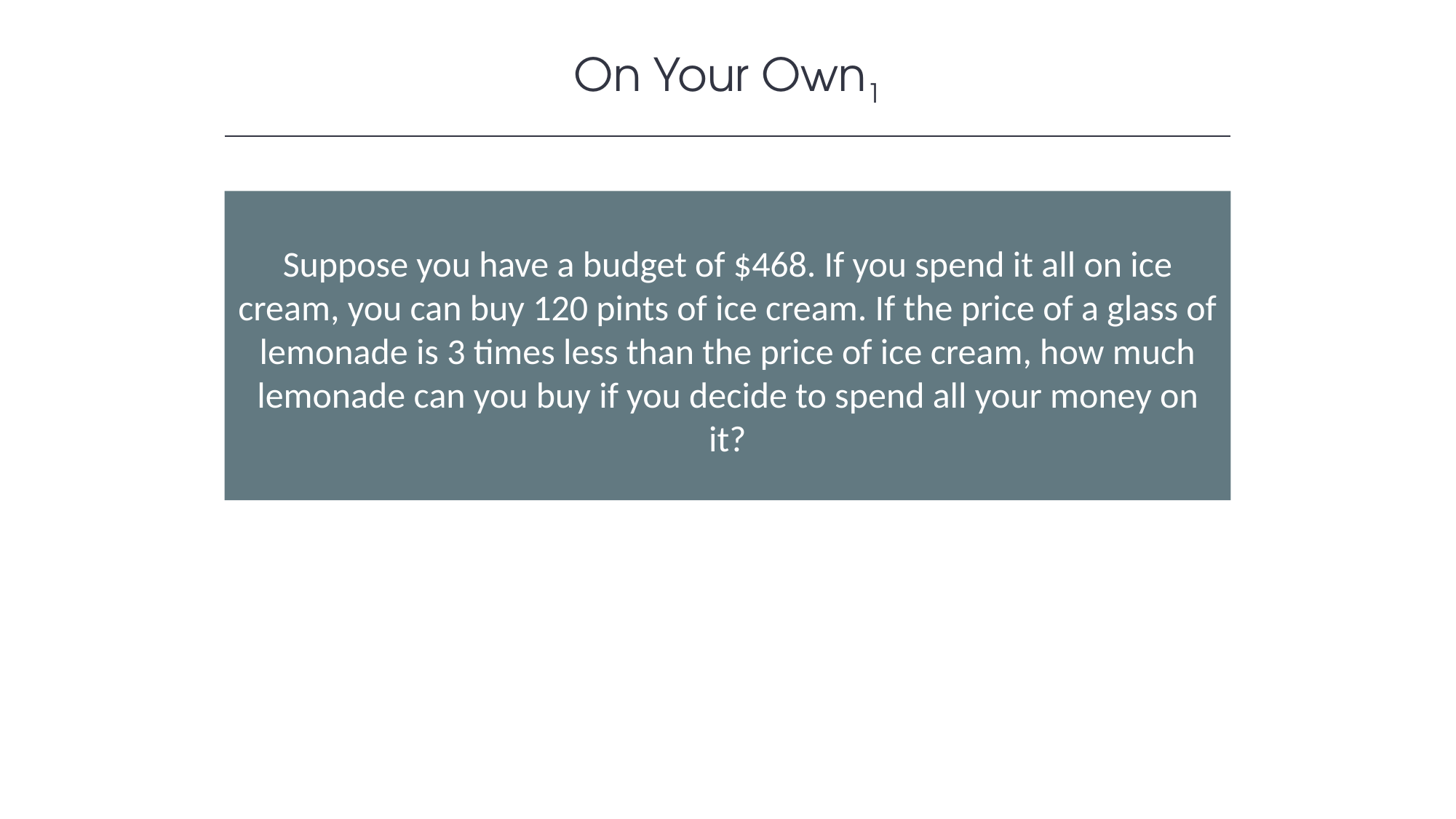

On Your Own1

Suppose you have a budget of $468. If you spend it all on ice cream, you can buy 120 pints of ice cream. If the price of a glass of lemonade is 3 times less than the price of ice cream, how much lemonade can you buy if you decide to spend all your money on it?